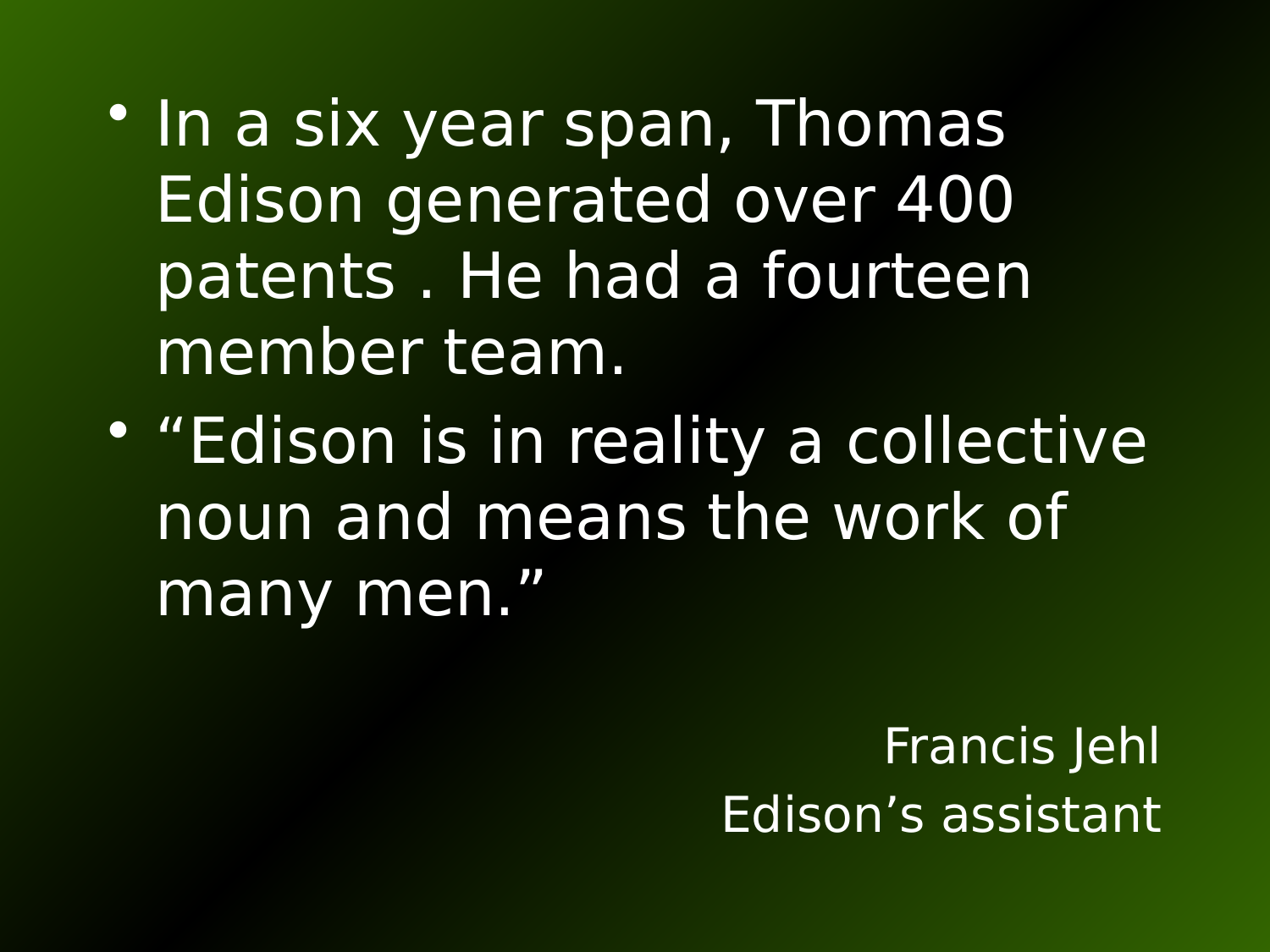

In a six year span, Thomas Edison generated over 400 patents . He had a fourteen member team.
“Edison is in reality a collective noun and means the work of many men.”
Francis Jehl
Edison’s assistant